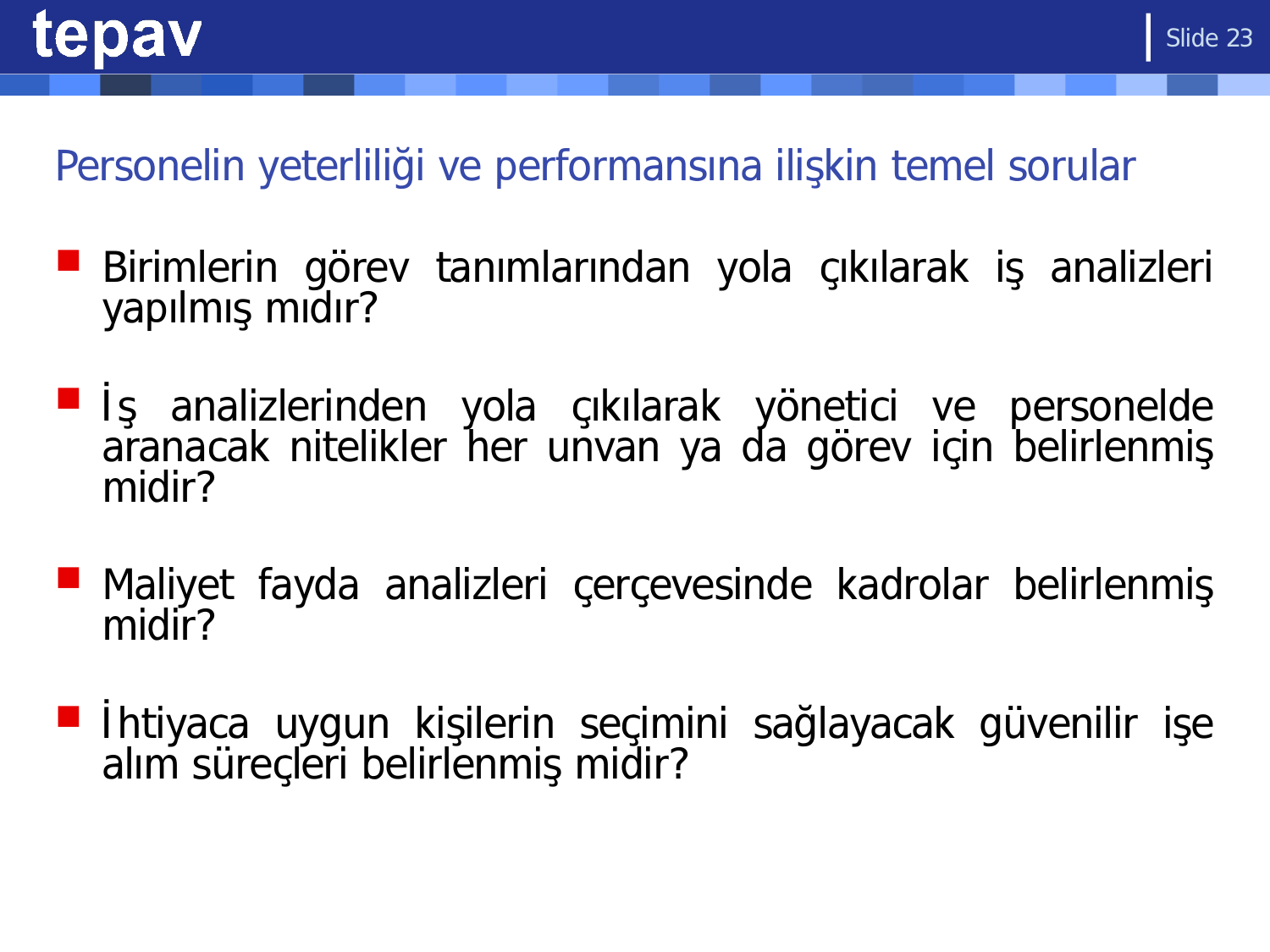

Slide 23
# Personelin yeterliliği ve performansına ilişkin temel sorular
Birimlerin görev tanımlarından yola çıkılarak iş analizleri yapılmış mıdır?

İş analizlerinden yola çıkılarak yönetici ve personelde aranacak nitelikler her unvan ya da görev için belirlenmiş midir?

Maliyet fayda analizleri çerçevesinde kadrolar belirlenmiş midir?

İhtiyaca uygun kişilerin seçimini sağlayacak güvenilir işe alım süreçleri belirlenmiş midir?